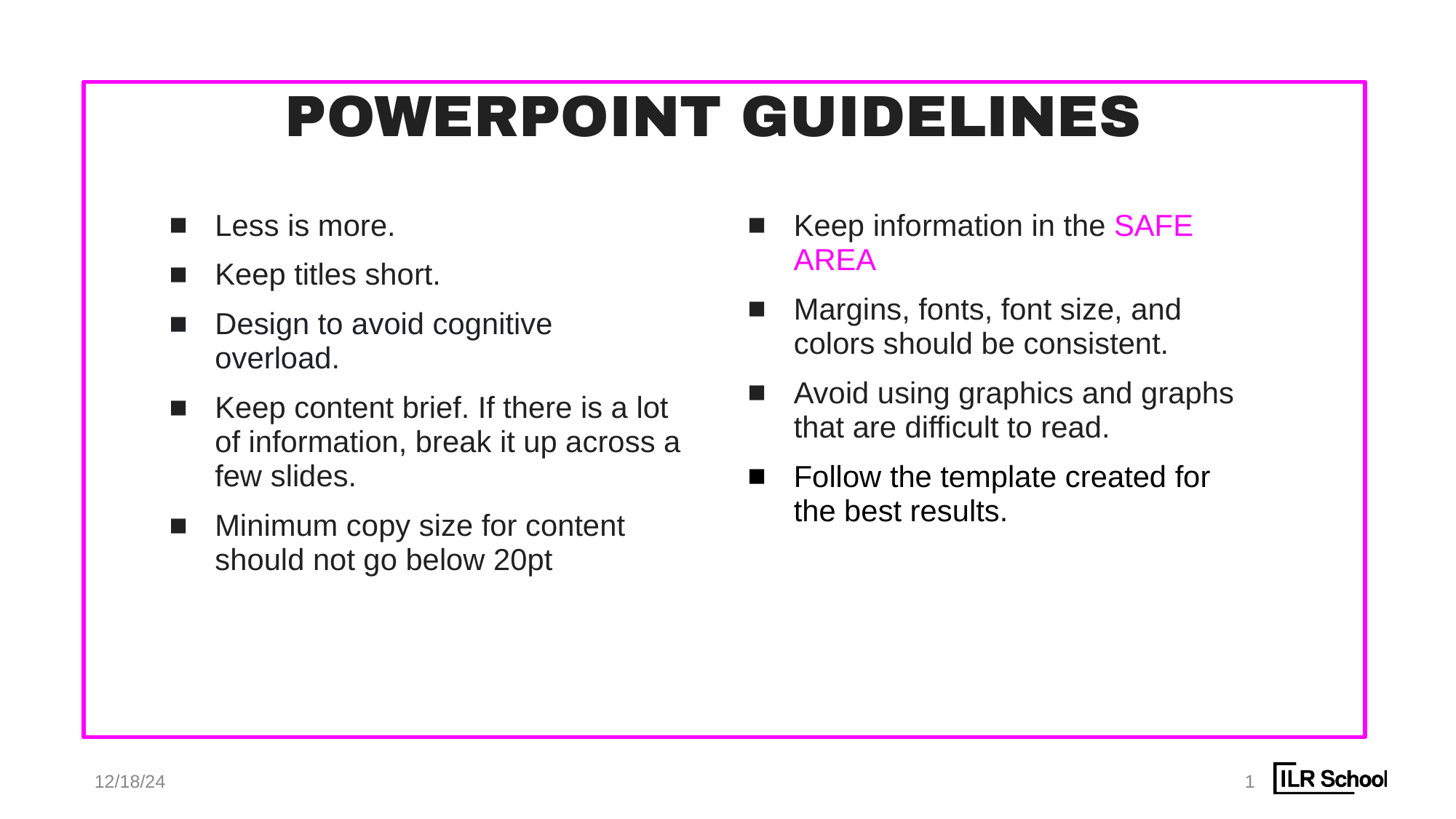

# PowerPoint Guidelines
Less is more.
Keep titles short.
Design to avoid cognitive overload.
Keep content brief. If there is a lot of information, break it up across a few slides.
Minimum copy size for content should not go below 20pt
Keep information in the SAFE AREA
Margins, fonts, font size, and colors should be consistent.
Avoid using graphics and graphs that are difficult to read.
Follow the template created for the best results.
12/18/24
1